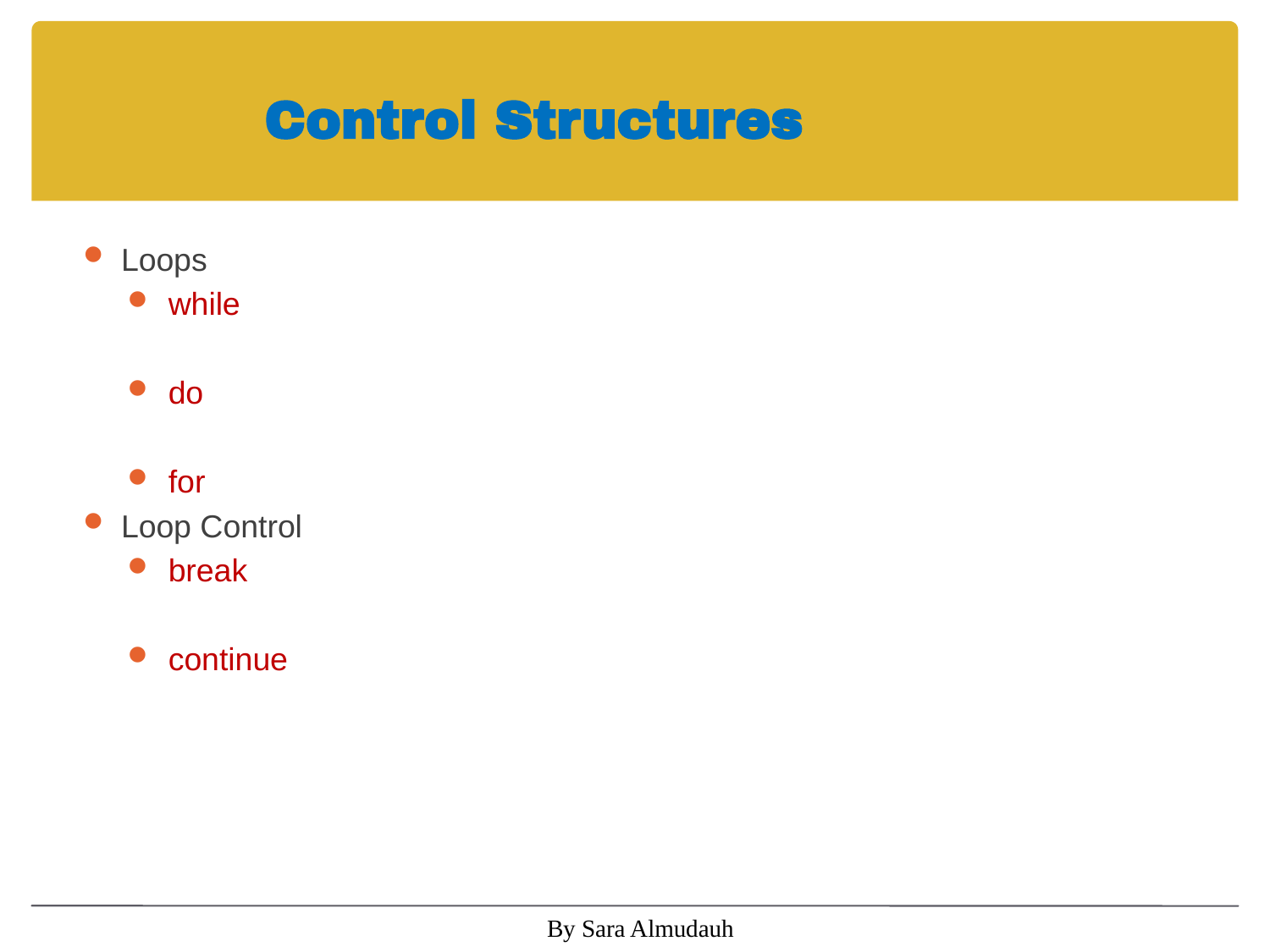

# Control Structures
Loops
 while

 do

 for
Loop Control
 break

 continue

By Sara Almudauh